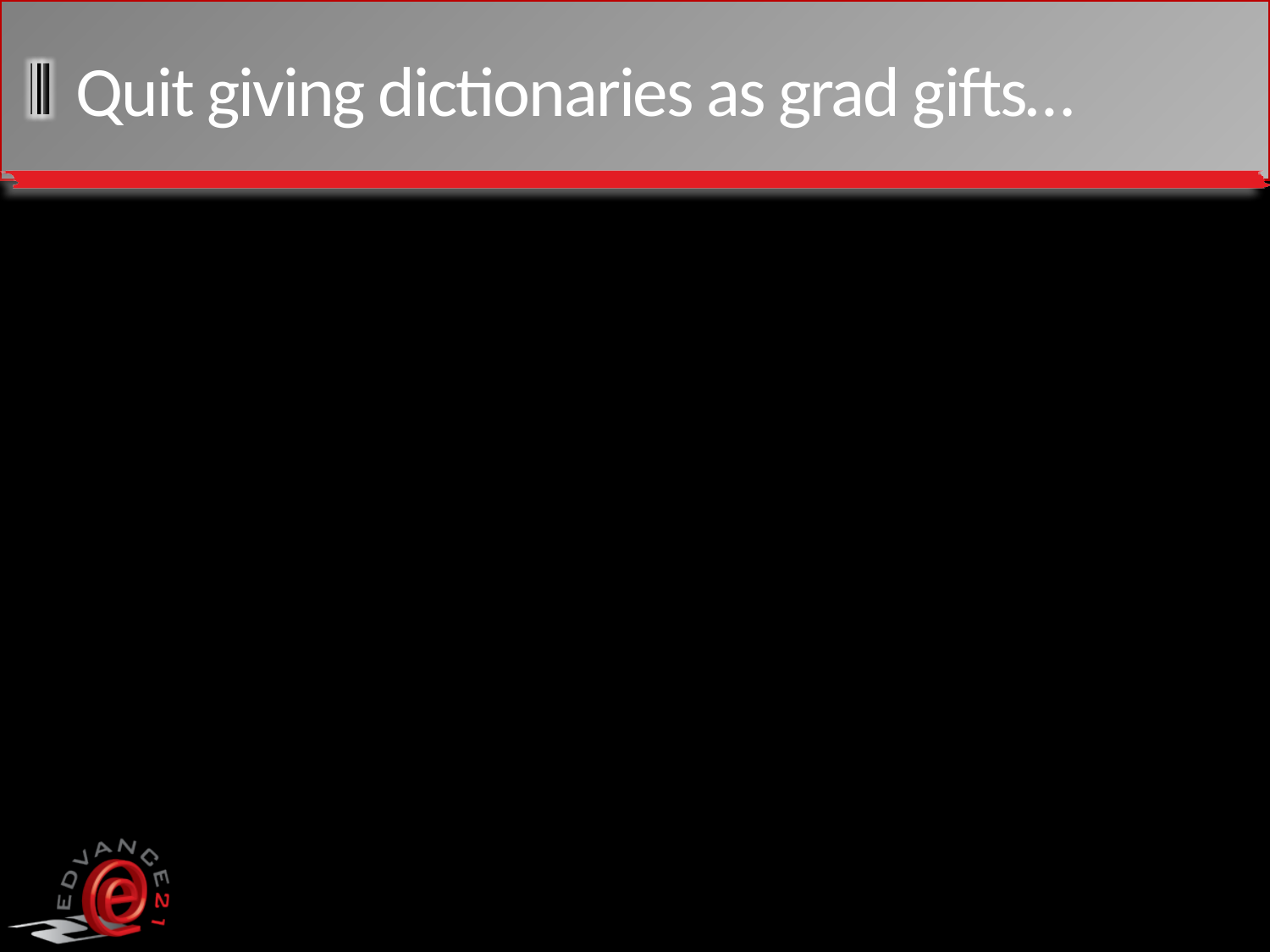

# Quit giving dictionaries as grad gifts…